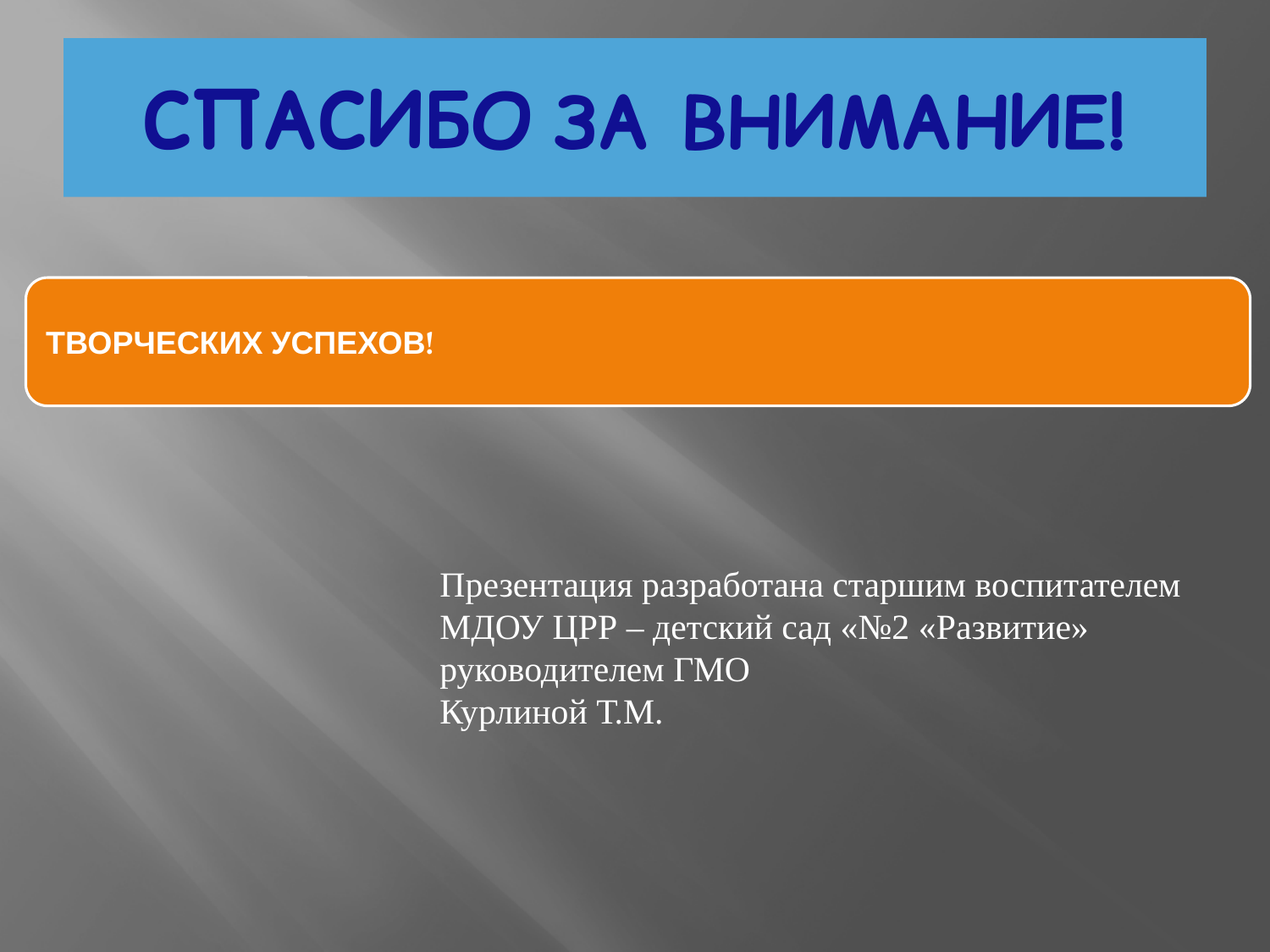

# СПАСИБО ЗА ВНИМАНИЕ!
ТВОРЧЕСКИХ УСПЕХОВ!
Презентация разработана старшим воспитателем
МДОУ ЦРР – детский сад «№2 «Развитие»
руководителем ГМО
Курлиной Т.М.